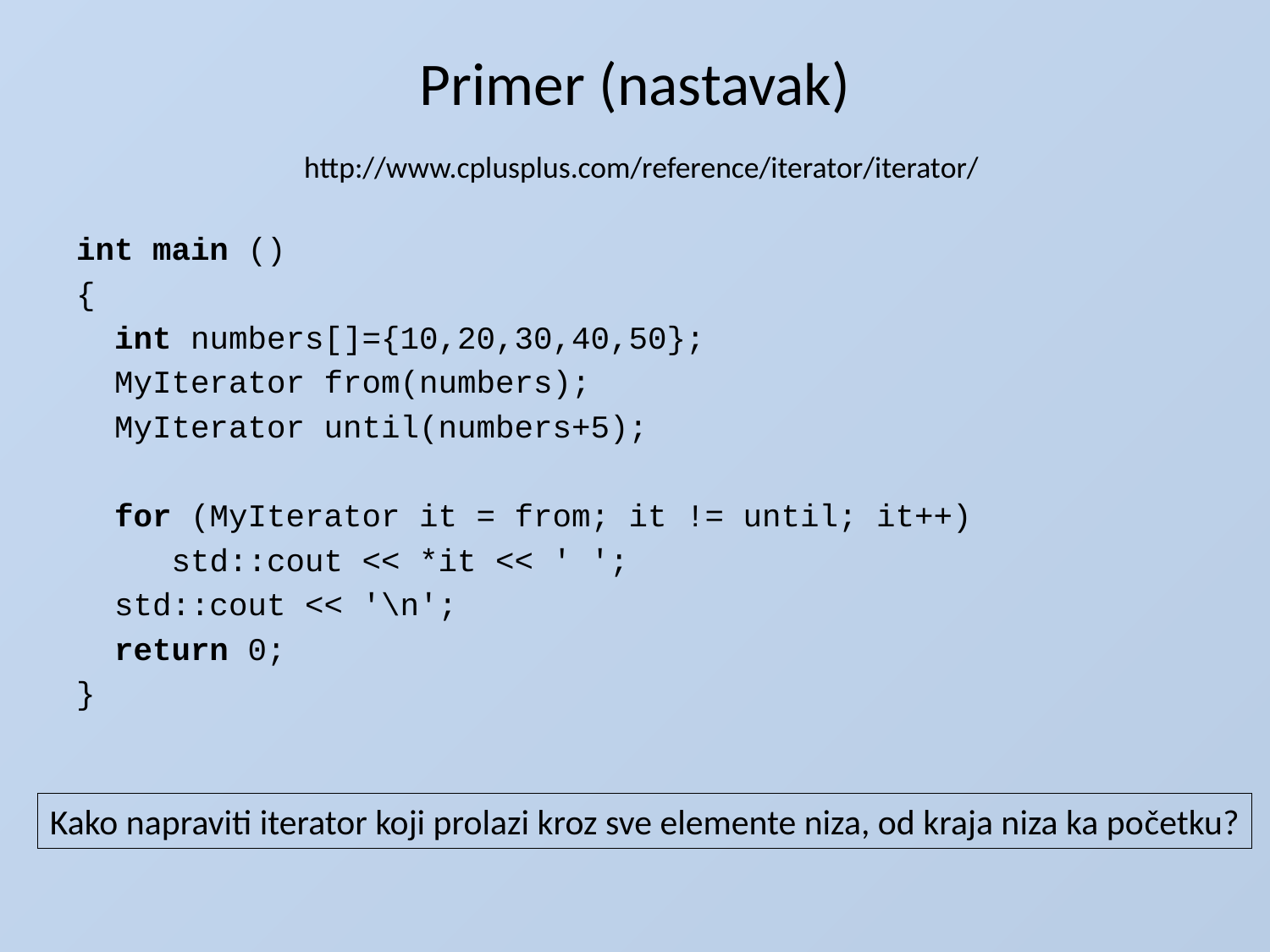

# Primer (nastavak) http://www.cplusplus.com/reference/iterator/iterator/
int main ()
{
  int numbers[]={10,20,30,40,50};
  MyIterator from(numbers);
  MyIterator until(numbers+5);

  for (MyIterator it = from; it != until; it++)
     std::cout << *it << ' ';
  std::cout << '\n';
  return 0;
}
Kako napraviti iterator koji prolazi kroz sve elemente niza, od kraja niza ka početku?